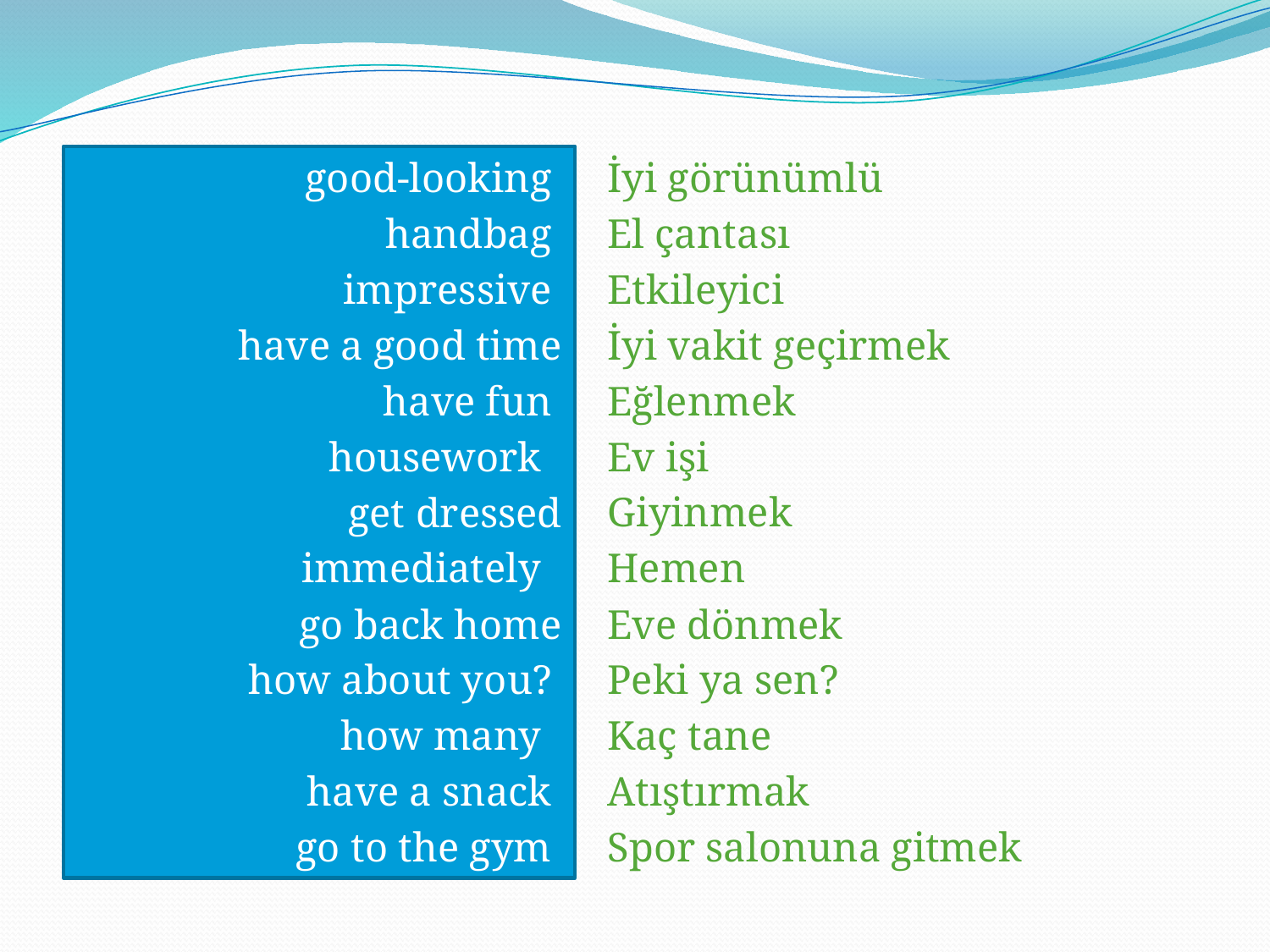

good-looking
handbag
impressive
have a good time
have fun
housework
get dressed
immediately
go back home
how about you?
how many
have a snack
go to the gym

İyi görünümlü
El çantası
Etkileyici
İyi vakit geçirmek
Eğlenmek
Ev işi
Giyinmek
Hemen
Eve dönmek
Peki ya sen?
Kaç tane
Atıştırmak
Spor salonuna gitmek